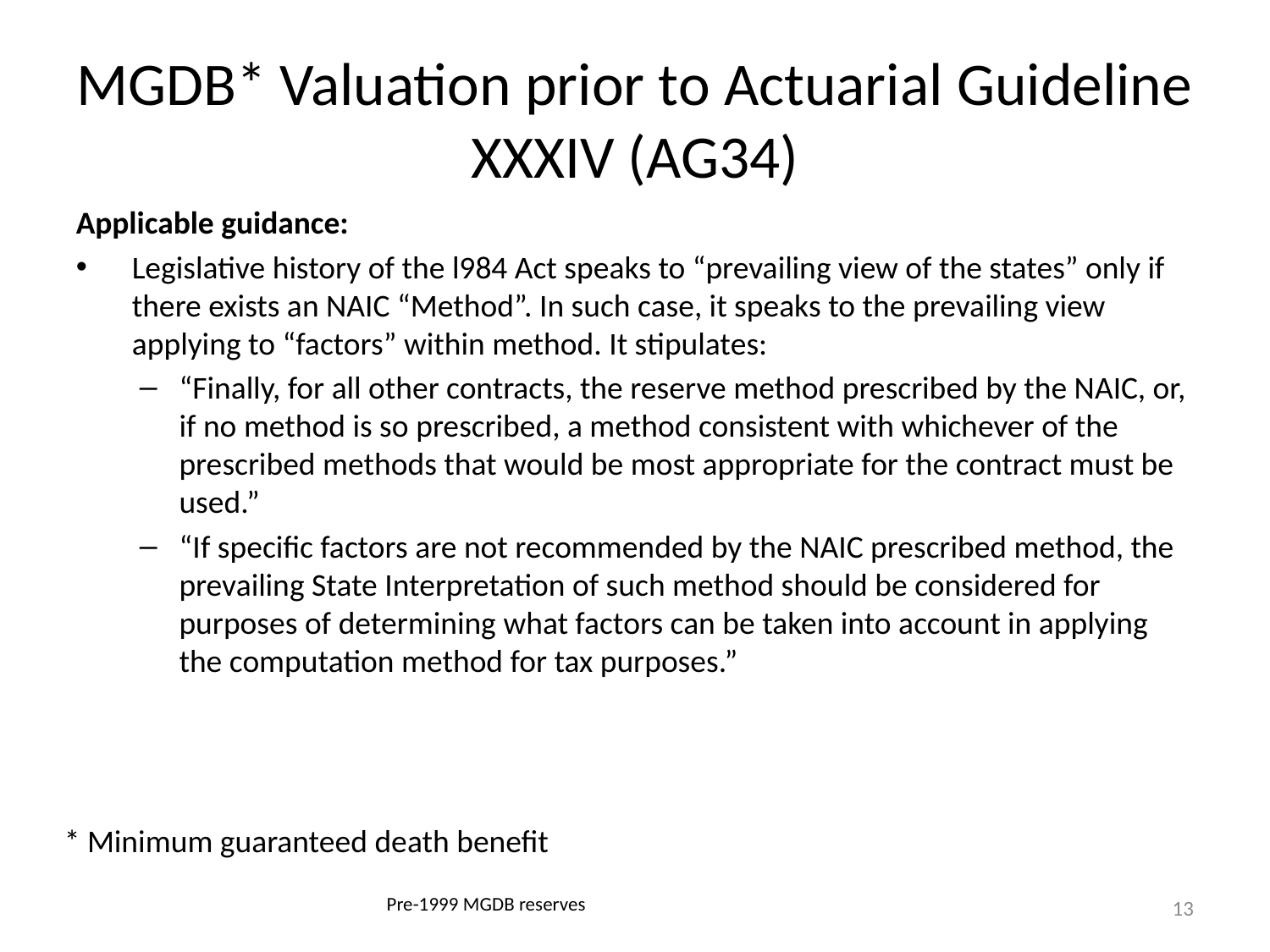

# MGDB* Valuation prior to Actuarial Guideline XXXIV (AG34)
Applicable guidance:
Legislative history of the l984 Act speaks to “prevailing view of the states” only if there exists an NAIC “Method”. In such case, it speaks to the prevailing view applying to “factors” within method. It stipulates:
“Finally, for all other contracts, the reserve method prescribed by the NAIC, or, if no method is so prescribed, a method consistent with whichever of the prescribed methods that would be most appropriate for the contract must be used.”
“If specific factors are not recommended by the NAIC prescribed method, the prevailing State Interpretation of such method should be considered for purposes of determining what factors can be taken into account in applying the computation method for tax purposes.”
* Minimum guaranteed death benefit

13
Pre-1999 MGDB reserves